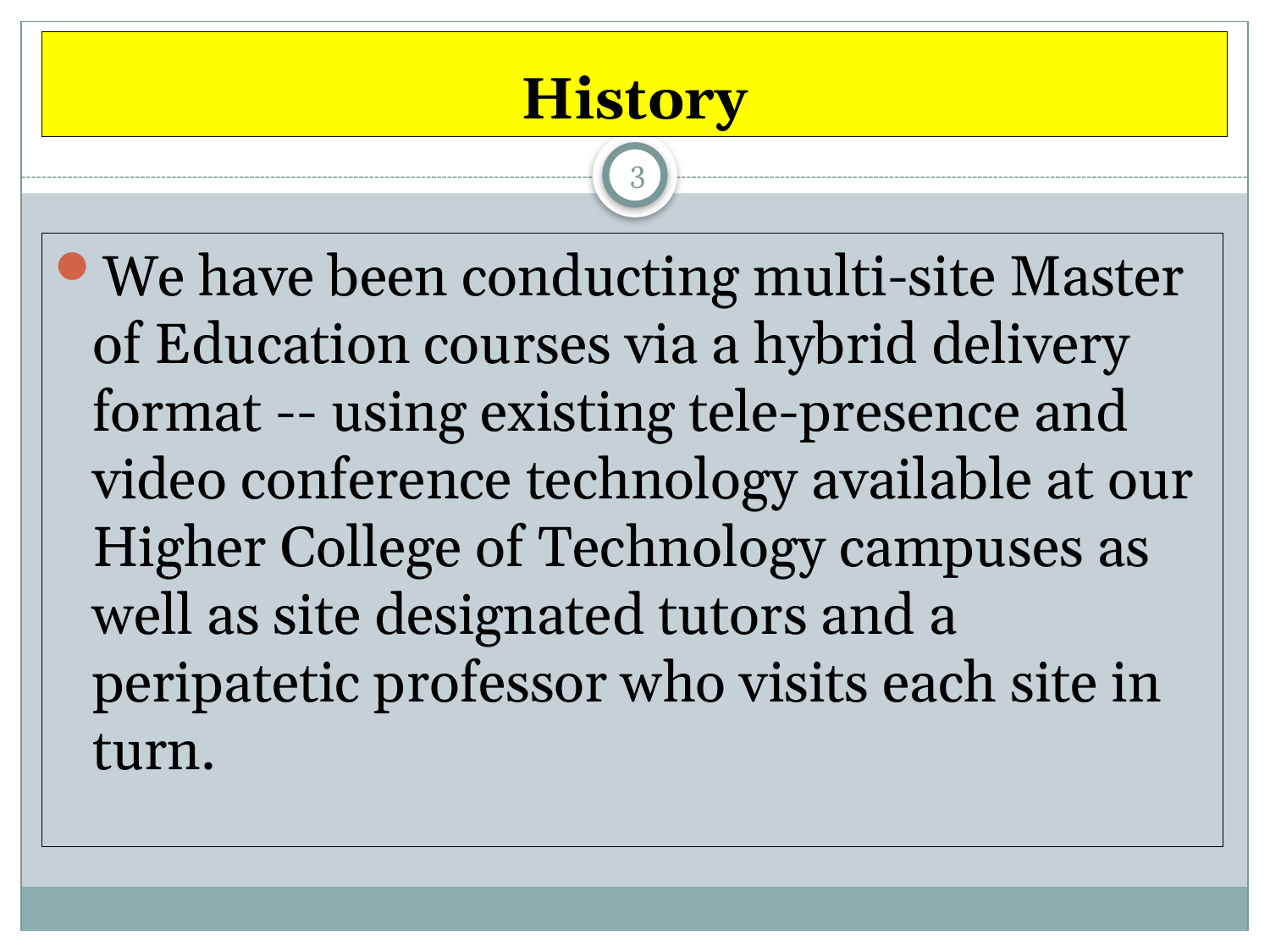

# History
3
We have been conducting multi-site Master of Education courses via a hybrid delivery format -- using existing tele-presence and video conference technology available at our Higher College of Technology campuses as well as site designated tutors and a peripatetic professor who visits each site in turn.